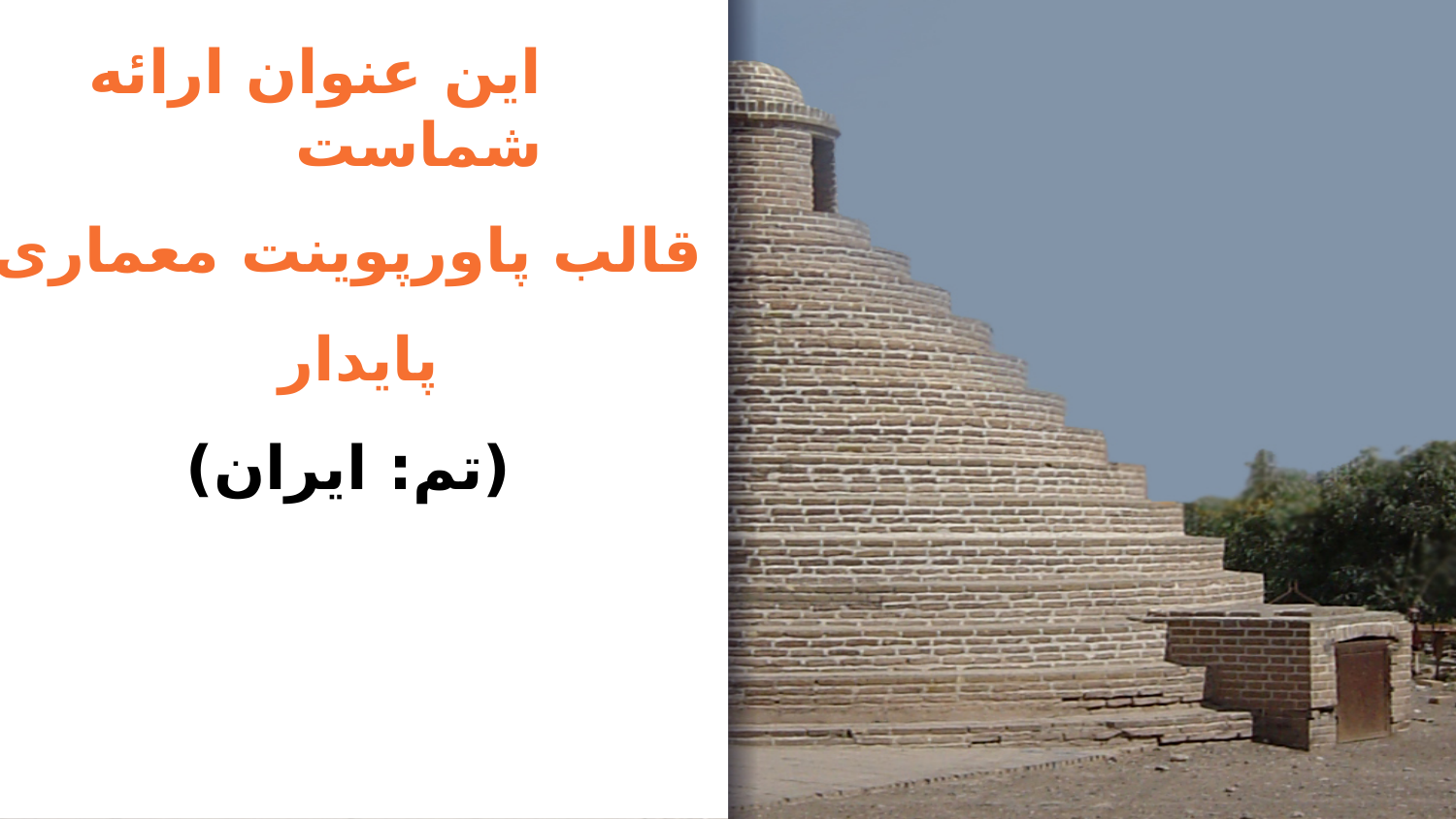

# این عنوان ارائه شماست
قالب پاورپوینت معماری پایدار
(تم: ایران)